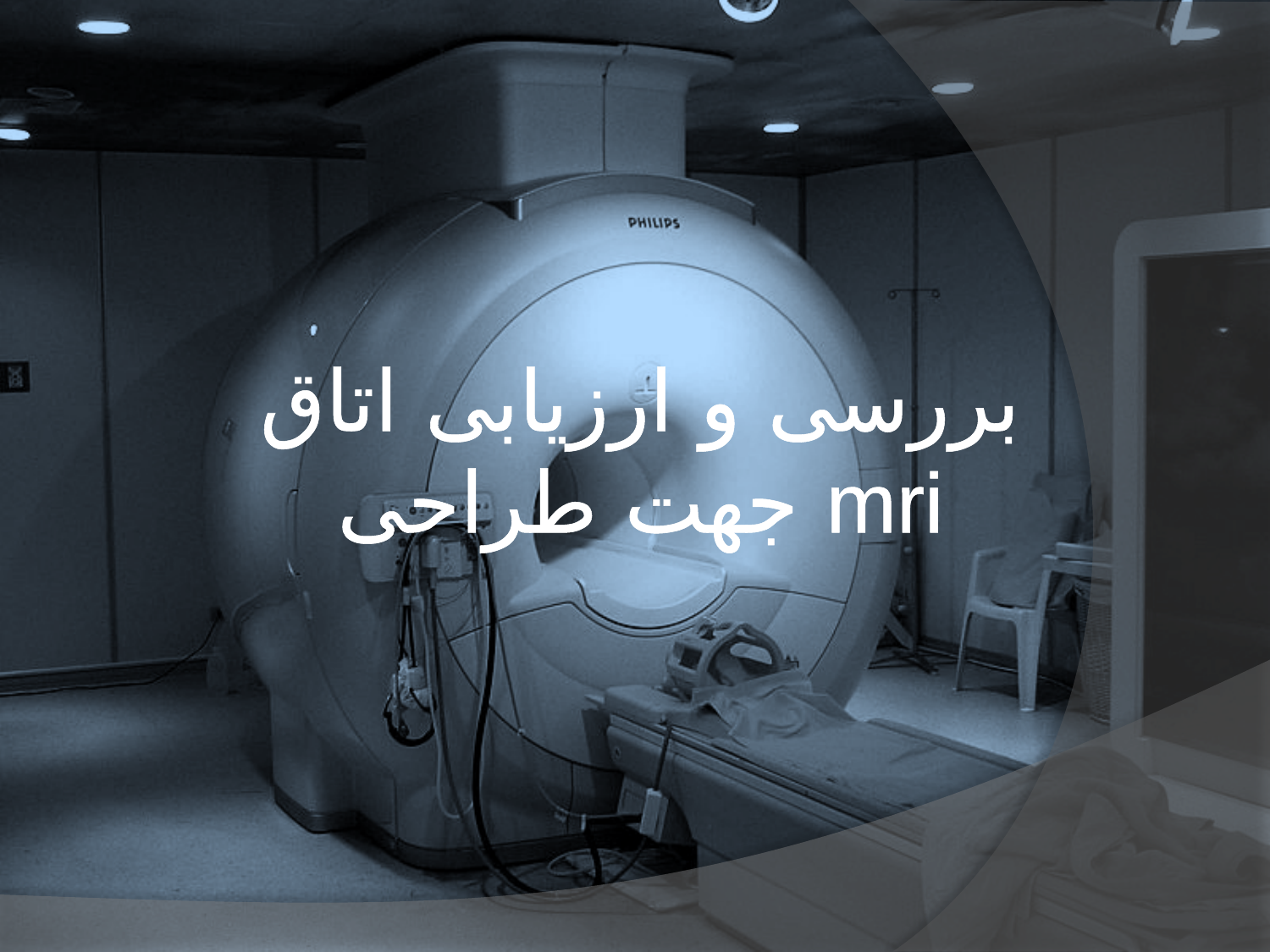

# بررسی و ارزیابی اتاق mri جهت طراحی